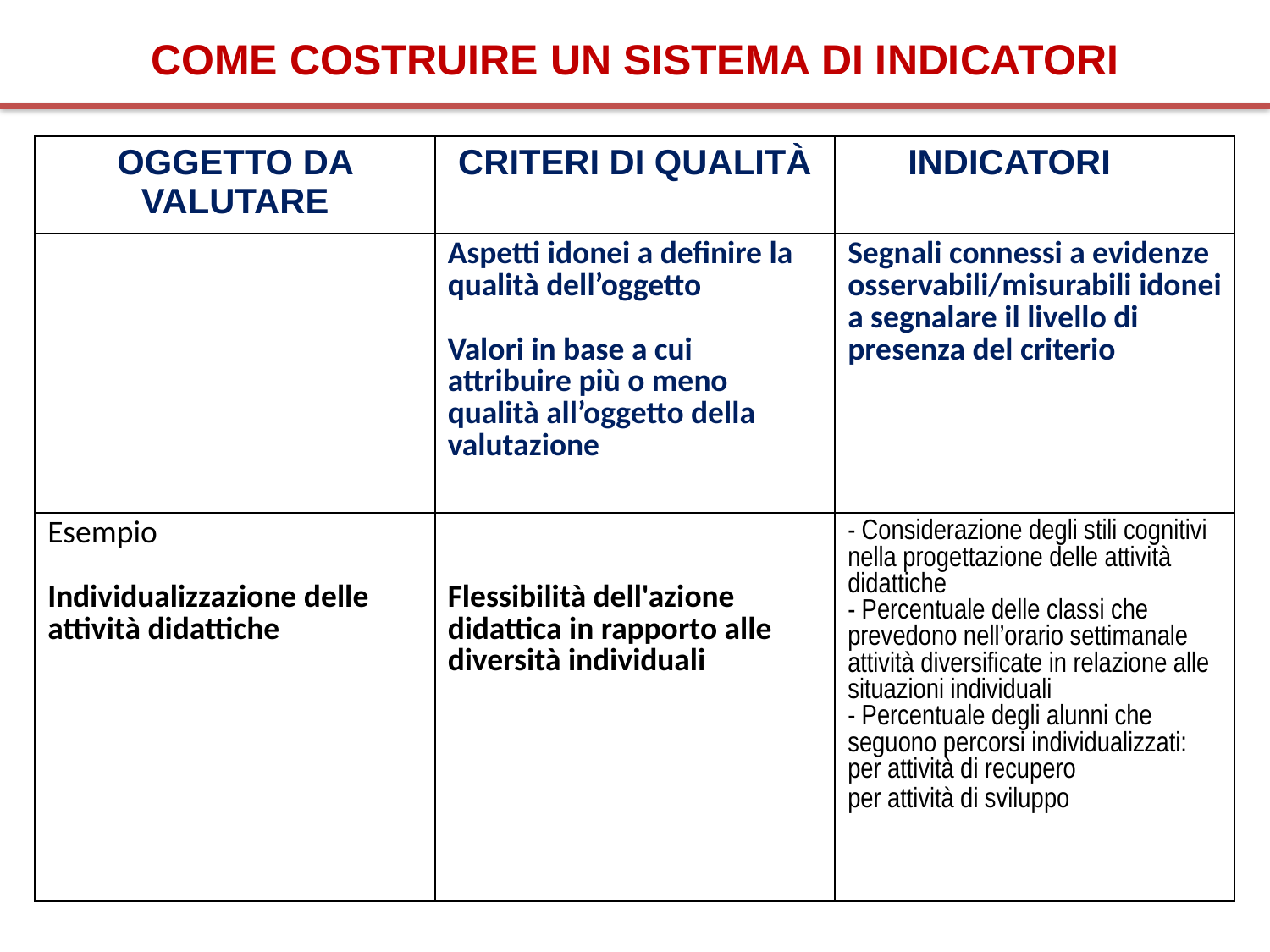

COME COSTRUIRE UN SISTEMA DI INDICATORI
| OGGETTO DA VALUTARE | CRITERI DI QUALITÀ | INDICATORI |
| --- | --- | --- |
|  | Aspetti idonei a definire la qualità dell’oggetto Valori in base a cui attribuire più o meno qualità all’oggetto della valutazione | Segnali connessi a evidenze osservabili/misurabili idonei a segnalare il livello di presenza del criterio |
| Esempio Individualizzazione delle attività didattiche | Flessibilità dell'azione didattica in rapporto alle diversità individuali | - Considerazione degli stili cognitivi nella progettazione delle attività didattiche - Percentuale delle classi che prevedono nell’orario settimanale attività diversificate in relazione alle situazioni individuali - Percentuale degli alunni che seguono percorsi individualizzati: per attività di recupero per attività di sviluppo |